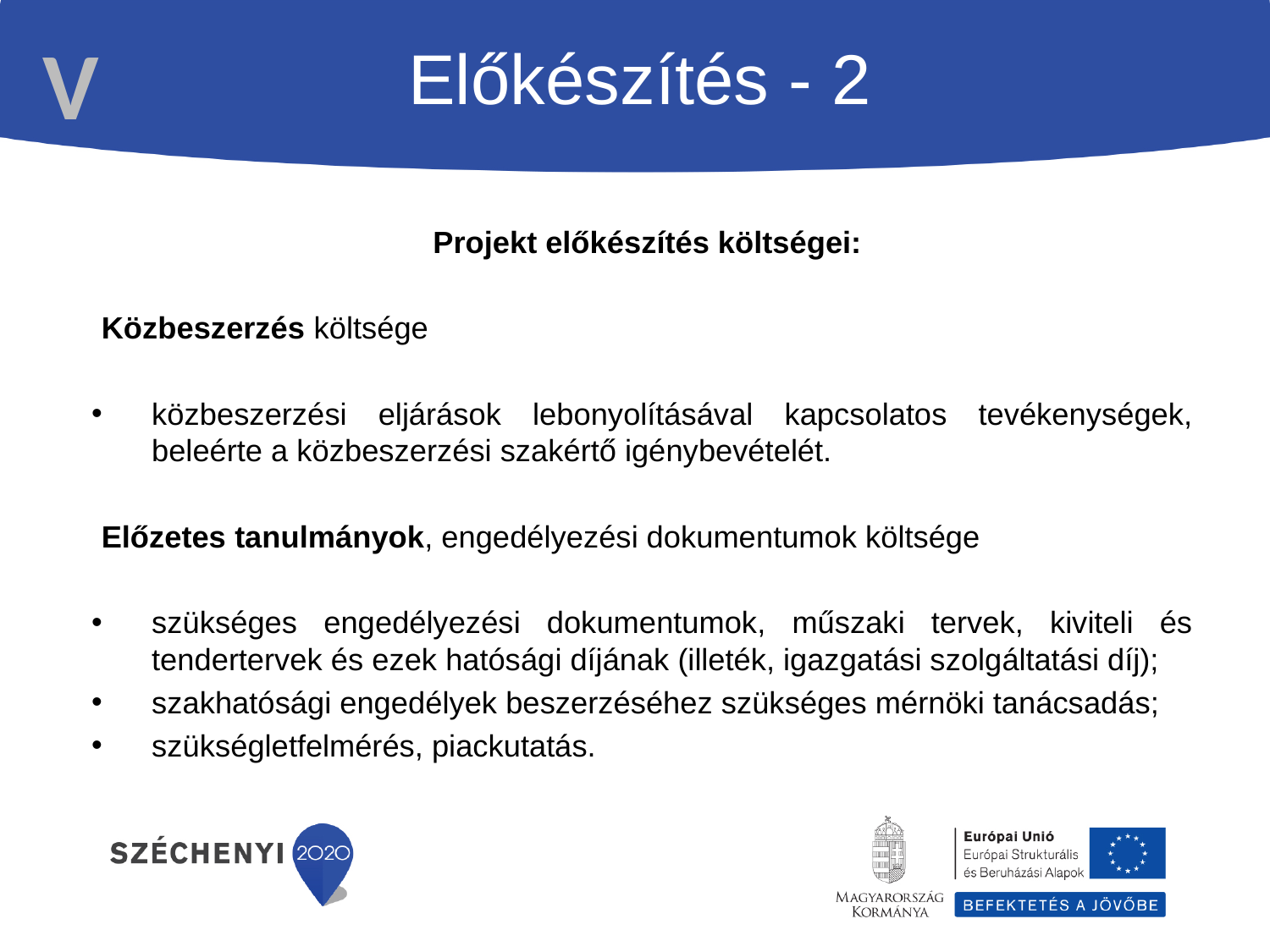

V
Előkészítés - 2

 Projekt előkészítés költségei:

Közbeszerzés költsége

közbeszerzési eljárások lebonyolításával kapcsolatos tevékenységek, beleérte a közbeszerzési szakértő igénybevételét.

Előzetes tanulmányok, engedélyezési dokumentumok költsége

szükséges engedélyezési dokumentumok, műszaki tervek, kiviteli és tendertervek és ezek hatósági díjának (illeték, igazgatási szolgáltatási díj);
szakhatósági engedélyek beszerzéséhez szükséges mérnöki tanácsadás;
szükségletfelmérés, piackutatás.